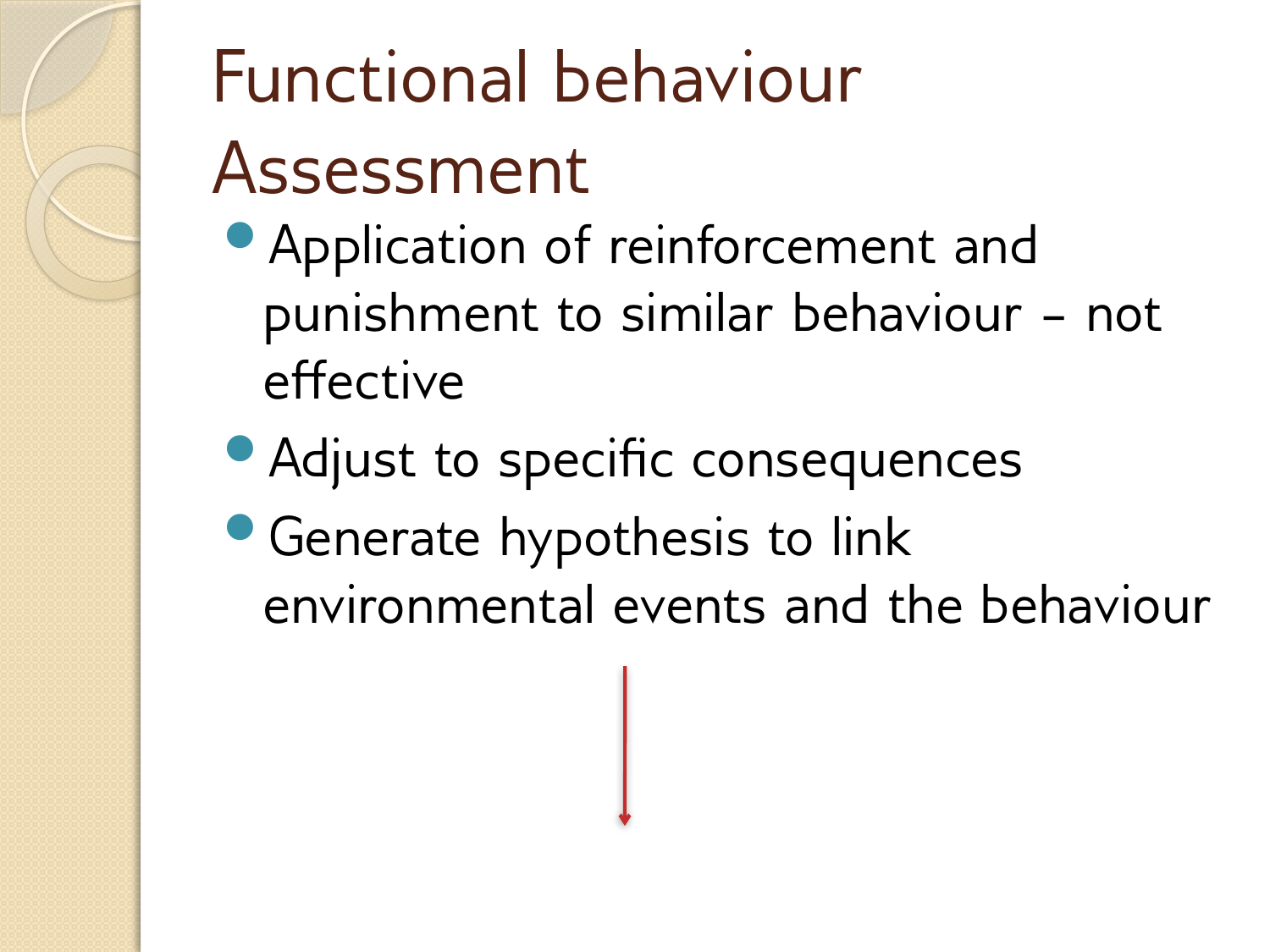

# Functional behaviour Assessment
Application of reinforcement and punishment to similar behaviour – not effective
Adjust to specific consequences
Generate hypothesis to link environmental events and the behaviour